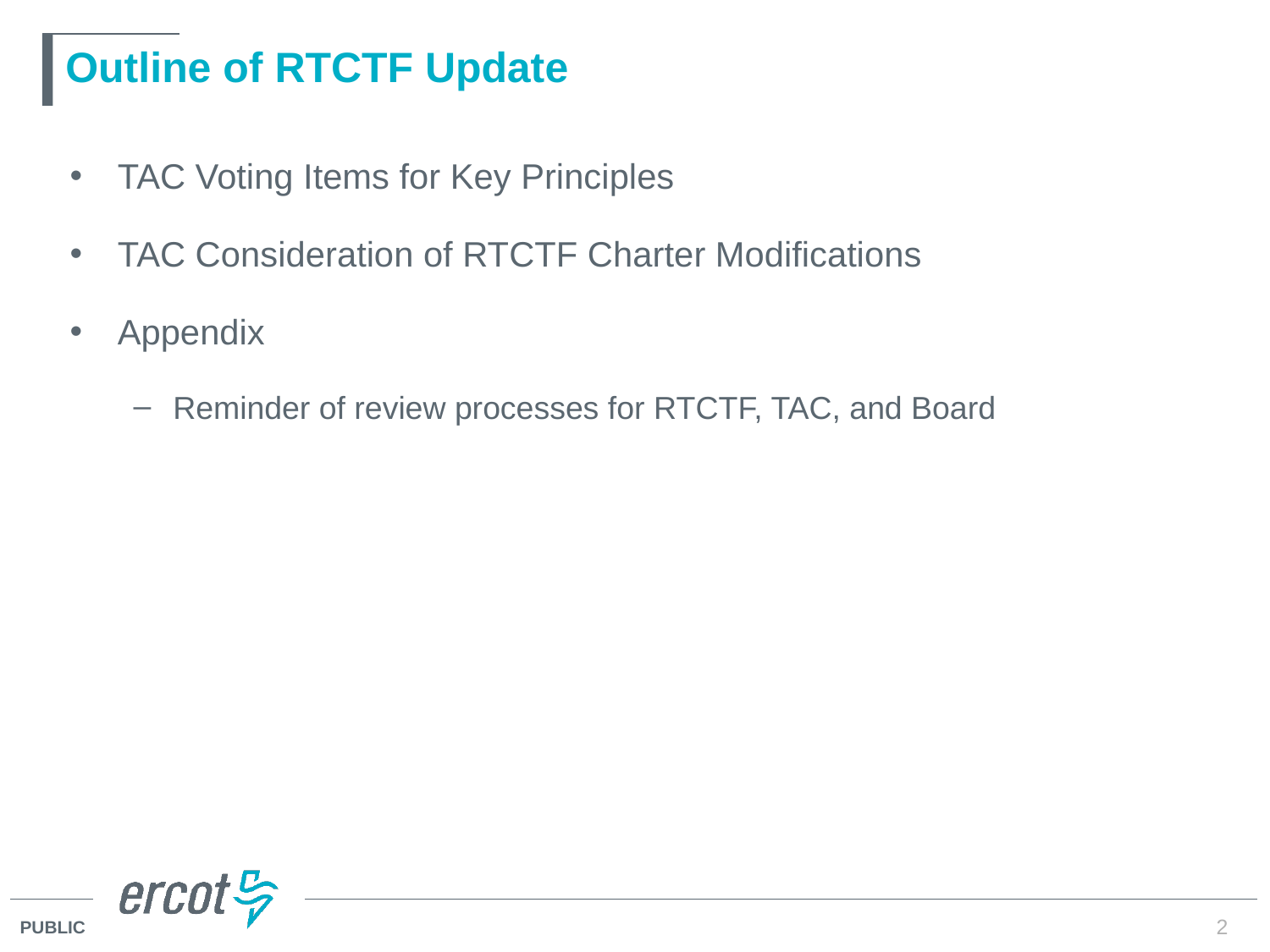

# Outline of RTCTF Update
TAC Voting Items for Key Principles
TAC Consideration of RTCTF Charter Modifications
Appendix
Reminder of review processes for RTCTF, TAC, and Board

2